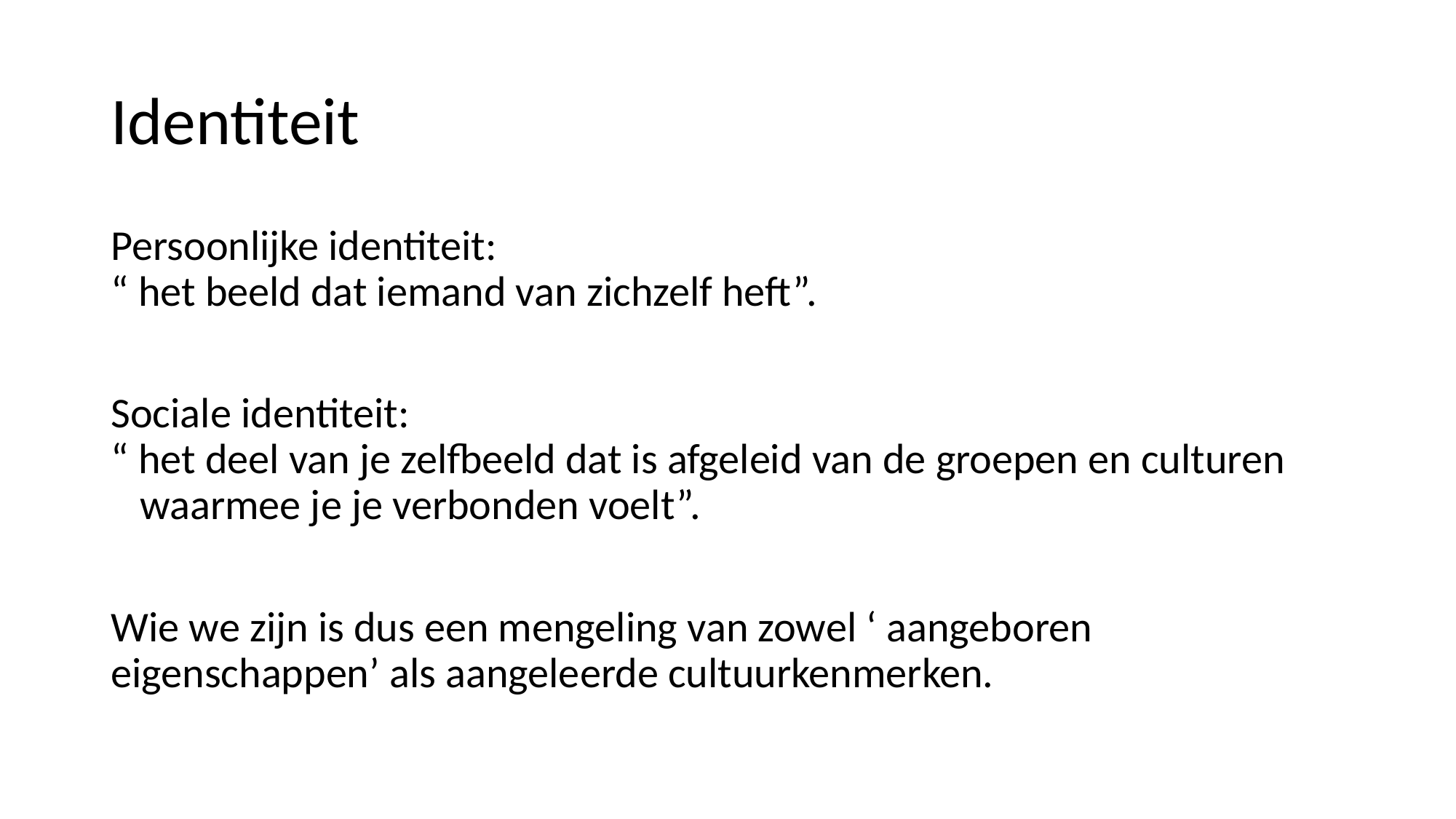

# Identiteit
Persoonlijke identiteit:
“ het beeld dat iemand van zichzelf heft”.

Sociale identiteit:
“ het deel van je zelfbeeld dat is afgeleid van de groepen en culturen
   waarmee je je verbonden voelt”.

Wie we zijn is dus een mengeling van zowel ‘ aangeboren eigenschappen’ als aangeleerde cultuurkenmerken.